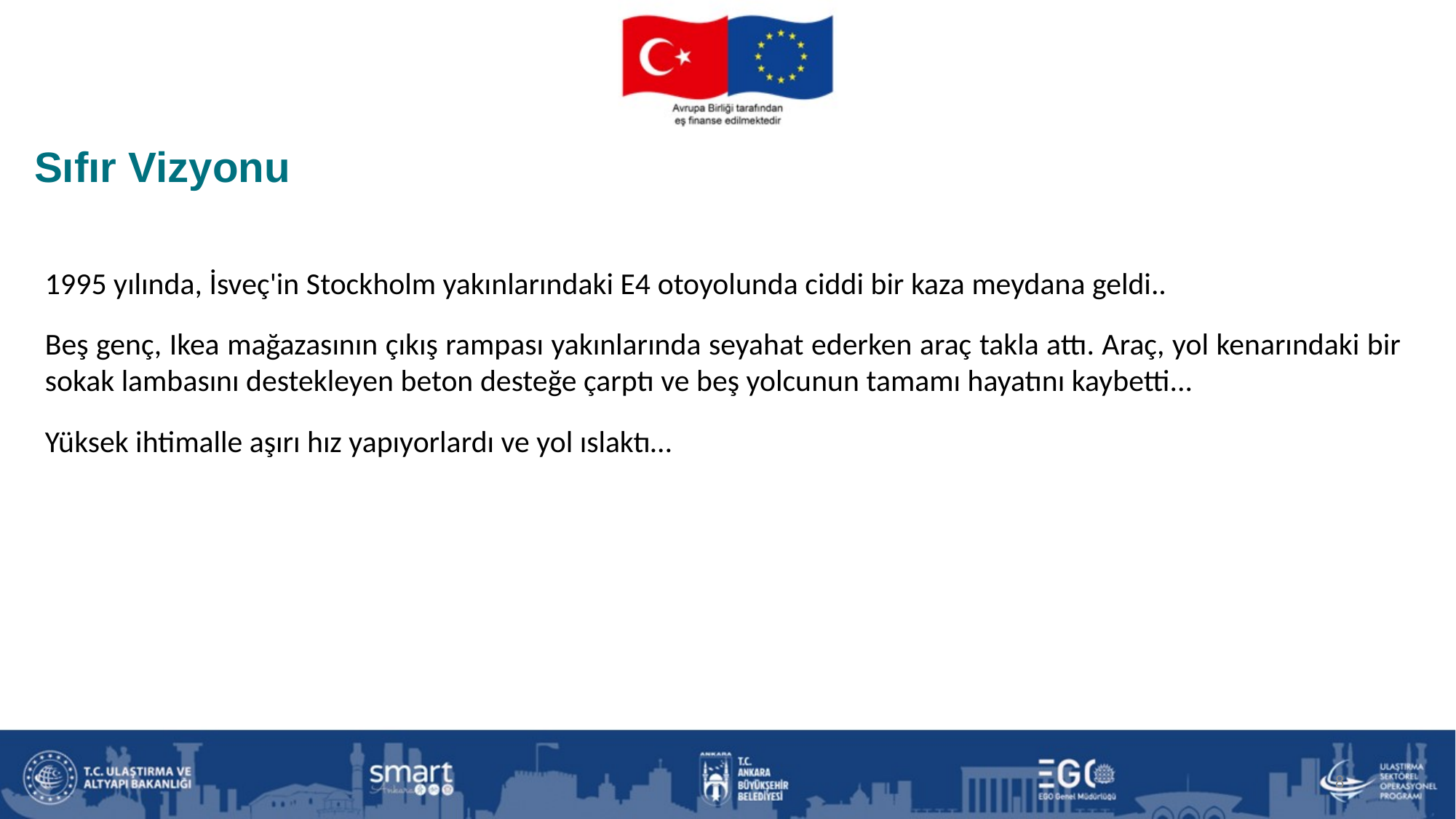

Sıfır Vizyonu

1995 yılında, İsveç'in Stockholm yakınlarındaki E4 otoyolunda ciddi bir kaza meydana geldi..
Beş genç, Ikea mağazasının çıkış rampası yakınlarında seyahat ederken araç takla attı. Araç, yol kenarındaki bir sokak lambasını destekleyen beton desteğe çarptı ve beş yolcunun tamamı hayatını kaybetti...
Yüksek ihtimalle aşırı hız yapıyorlardı ve yol ıslaktı…

8